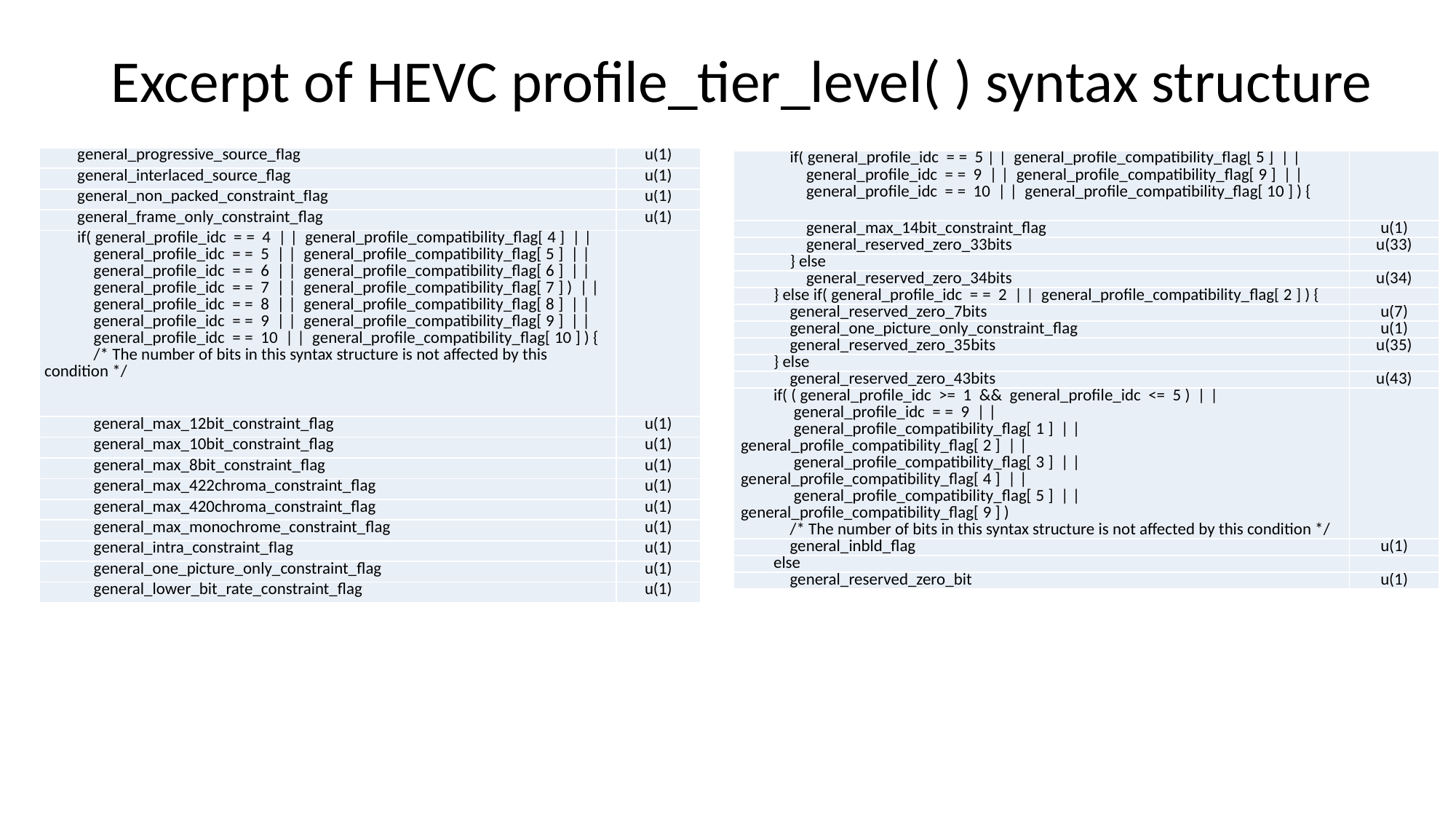

# Excerpt of HEVC profile_tier_level( ) syntax structure
| general\_progressive\_source\_flag | u(1) |
| --- | --- |
| general\_interlaced\_source\_flag | u(1) |
| general\_non\_packed\_constraint\_flag | u(1) |
| general\_frame\_only\_constraint\_flag | u(1) |
| if( general\_profile\_idc = = 4 | | general\_profile\_compatibility\_flag[ 4 ] | | general\_profile\_idc = = 5 | | general\_profile\_compatibility\_flag[ 5 ] | | general\_profile\_idc = = 6 | | general\_profile\_compatibility\_flag[ 6 ] | | general\_profile\_idc = = 7 | | general\_profile\_compatibility\_flag[ 7 ] ) | | general\_profile\_idc = = 8 | | general\_profile\_compatibility\_flag[ 8 ] | | general\_profile\_idc = = 9 | | general\_profile\_compatibility\_flag[ 9 ] | | general\_profile\_idc = = 10 | | general\_profile\_compatibility\_flag[ 10 ] ) { /\* The number of bits in this syntax structure is not affected by this condition \*/ |  |
| general\_max\_12bit\_constraint\_flag | u(1) |
| general\_max\_10bit\_constraint\_flag | u(1) |
| general\_max\_8bit\_constraint\_flag | u(1) |
| general\_max\_422chroma\_constraint\_flag | u(1) |
| general\_max\_420chroma\_constraint\_flag | u(1) |
| general\_max\_monochrome\_constraint\_flag | u(1) |
| general\_intra\_constraint\_flag | u(1) |
| general\_one\_picture\_only\_constraint\_flag | u(1) |
| general\_lower\_bit\_rate\_constraint\_flag | u(1) |
| if( general\_profile\_idc = = 5 | | general\_profile\_compatibility\_flag[ 5 ] | | general\_profile\_idc = = 9 | | general\_profile\_compatibility\_flag[ 9 ] | | general\_profile\_idc = = 10 | | general\_profile\_compatibility\_flag[ 10 ] ) { |  |
| --- | --- |
| general\_max\_14bit\_constraint\_flag | u(1) |
| general\_reserved\_zero\_33bits | u(33) |
| } else |  |
| general\_reserved\_zero\_34bits | u(34) |
| } else if( general\_profile\_idc = = 2 | | general\_profile\_compatibility\_flag[ 2 ] ) { |  |
| general\_reserved\_zero\_7bits | u(7) |
| general\_one\_picture\_only\_constraint\_flag | u(1) |
| general\_reserved\_zero\_35bits | u(35) |
| } else |  |
| general\_reserved\_zero\_43bits | u(43) |
| if( ( general\_profile\_idc >= 1 && general\_profile\_idc <= 5 ) | | general\_profile\_idc = = 9 | | general\_profile\_compatibility\_flag[ 1 ] | | general\_profile\_compatibility\_flag[ 2 ] | | general\_profile\_compatibility\_flag[ 3 ] | | general\_profile\_compatibility\_flag[ 4 ] | | general\_profile\_compatibility\_flag[ 5 ] | | general\_profile\_compatibility\_flag[ 9 ] ) /\* The number of bits in this syntax structure is not affected by this condition \*/ |  |
| general\_inbld\_flag | u(1) |
| else |  |
| general\_reserved\_zero\_bit | u(1) |